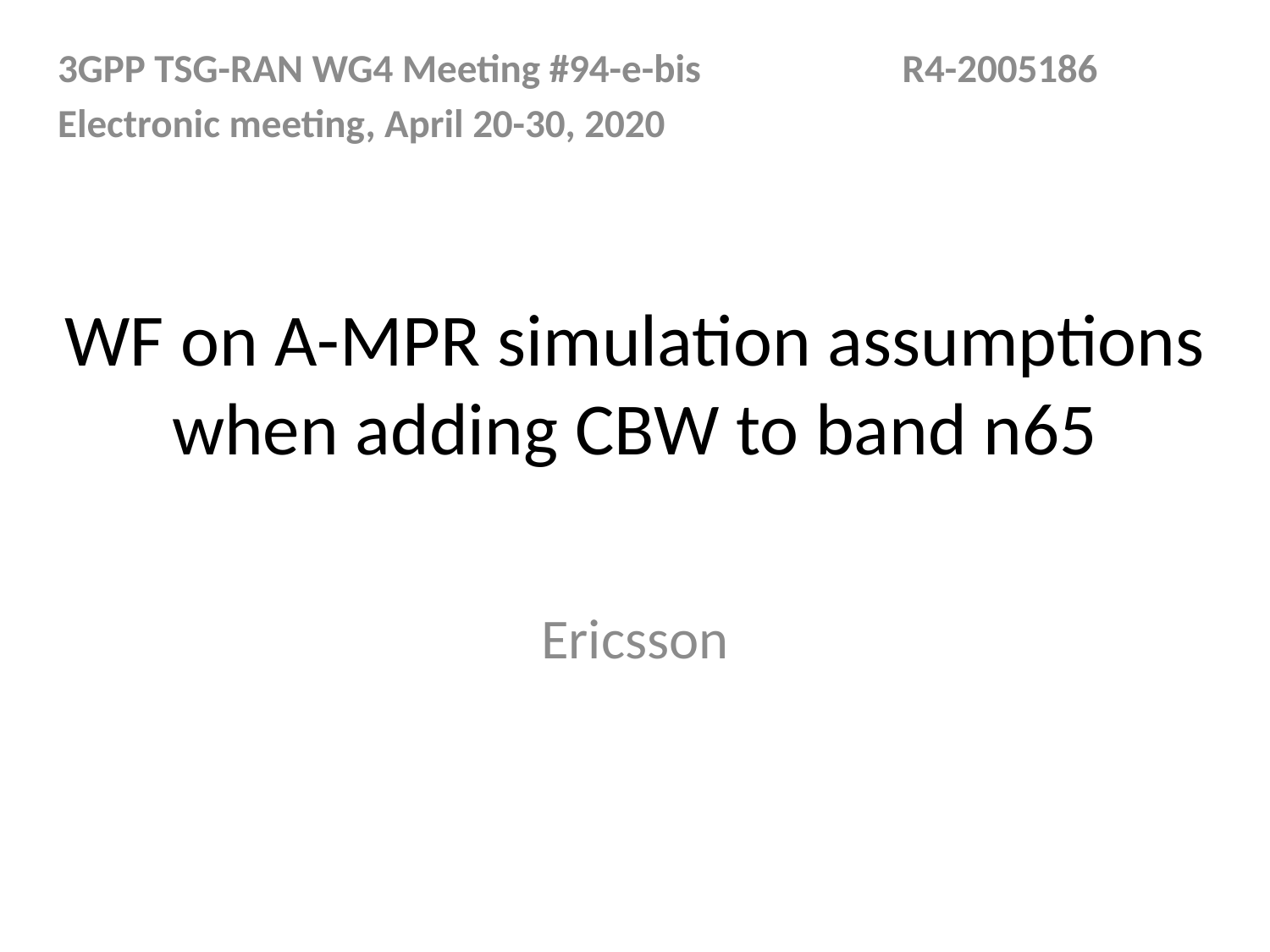

3GPP TSG-RAN WG4 Meeting #94-e-bis           		 R4-2005186
Electronic meeting, April 20-30, 2020

# WF on A-MPR simulation assumptions when adding CBW to band n65
Ericsson